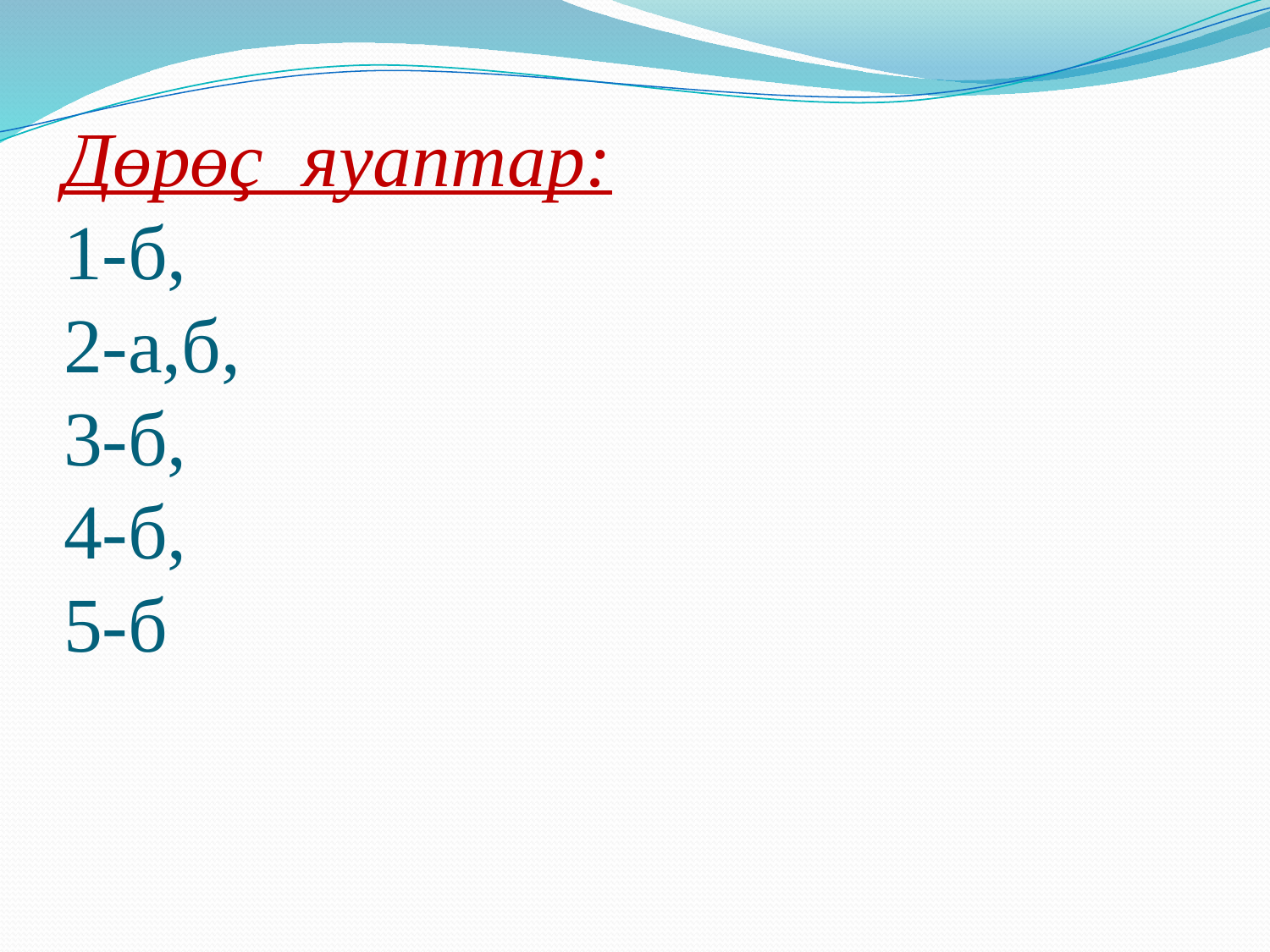

# Дөрөҫ  яуаптар: 1-б, 2-а,б, 3-б, 4-б, 5-б